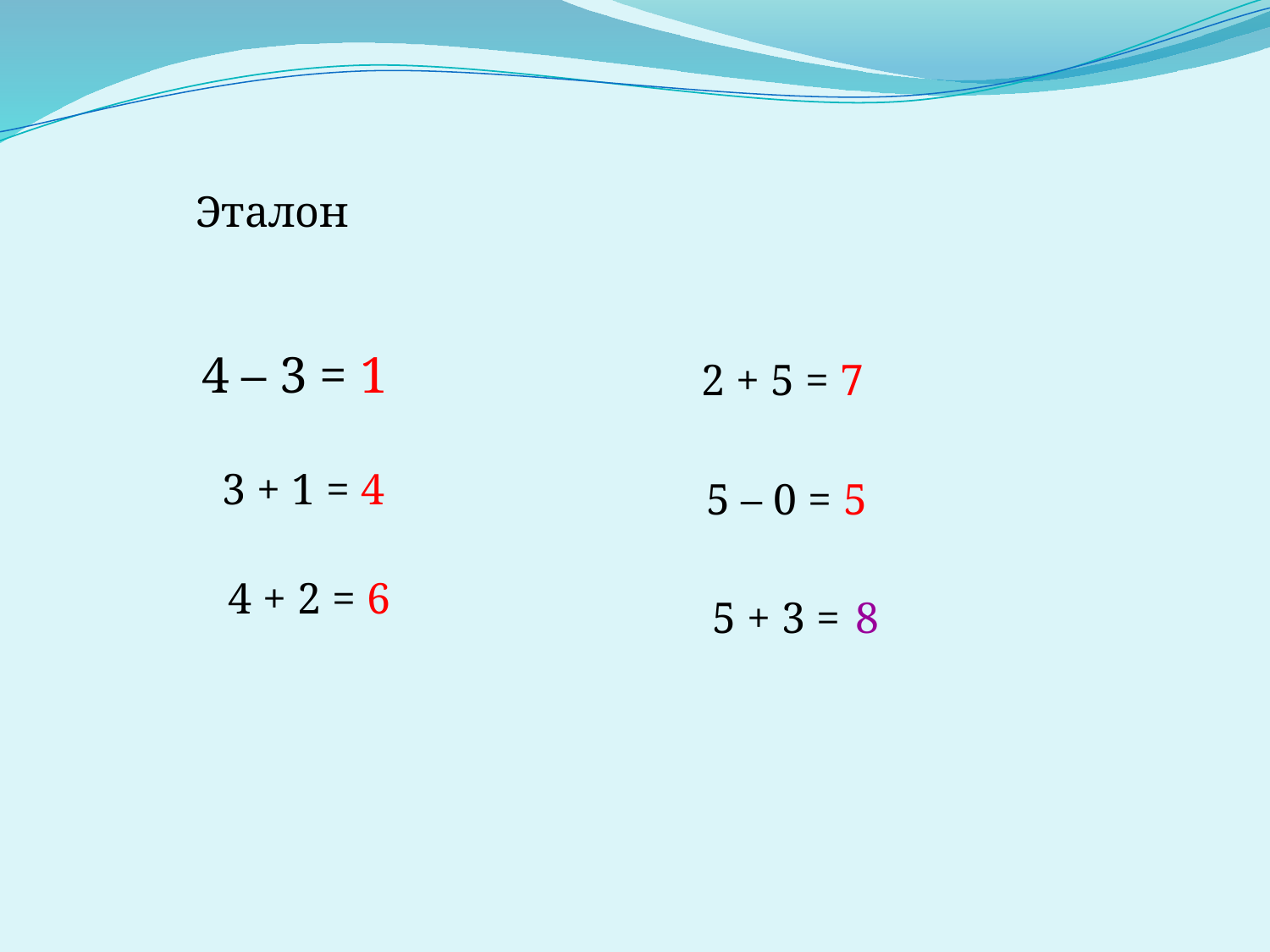

Эталон
4 – 3 = 1
2 + 5 = 7
3 + 1 = 4
5 – 0 = 5
4 + 2 = 6
5 + 3 =
8